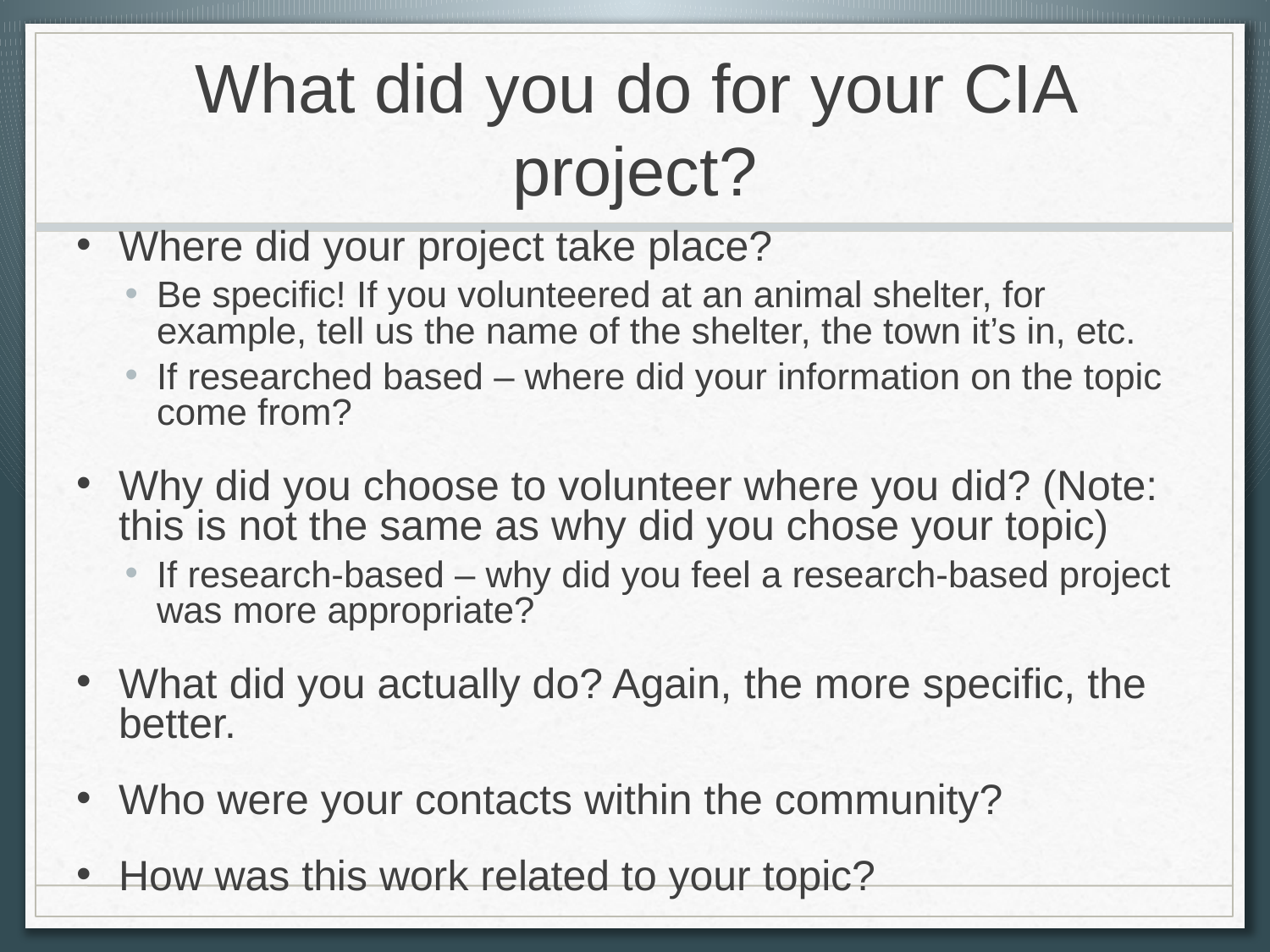

# What did you do for your CIA project?
Where did your project take place?
Be specific! If you volunteered at an animal shelter, for example, tell us the name of the shelter, the town it’s in, etc.
If researched based – where did your information on the topic come from?
Why did you choose to volunteer where you did? (Note: this is not the same as why did you chose your topic)
If research-based – why did you feel a research-based project was more appropriate?
What did you actually do? Again, the more specific, the better.
Who were your contacts within the community?
How was this work related to your topic?